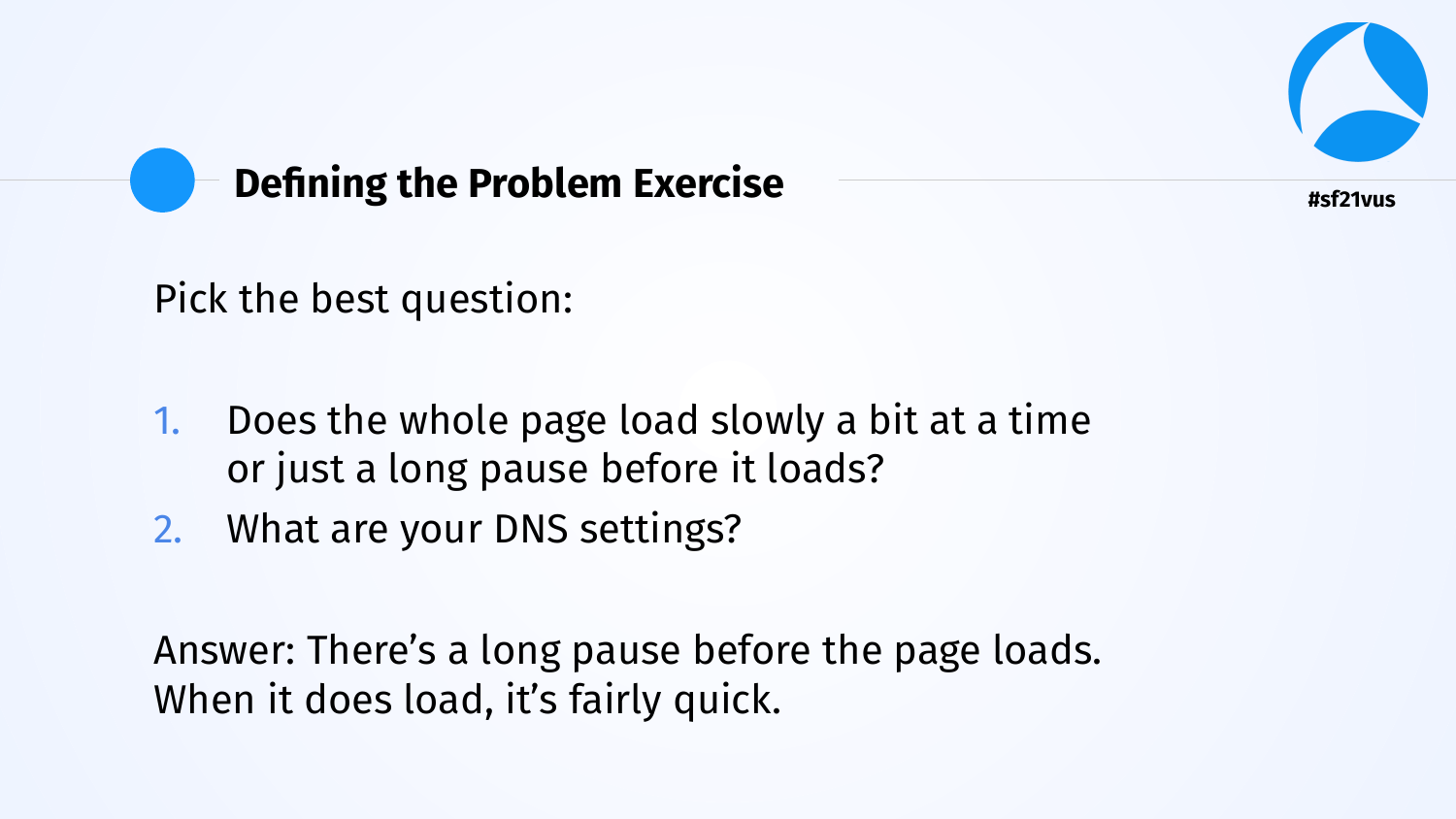

# Defining the Problem Exercise
Pick the best question:

Does the whole page load slowly a bit at a time or just a long pause before it loads?
What are your DNS settings?

Answer: There’s a long pause before the page loads. When it does load, it’s fairly quick.